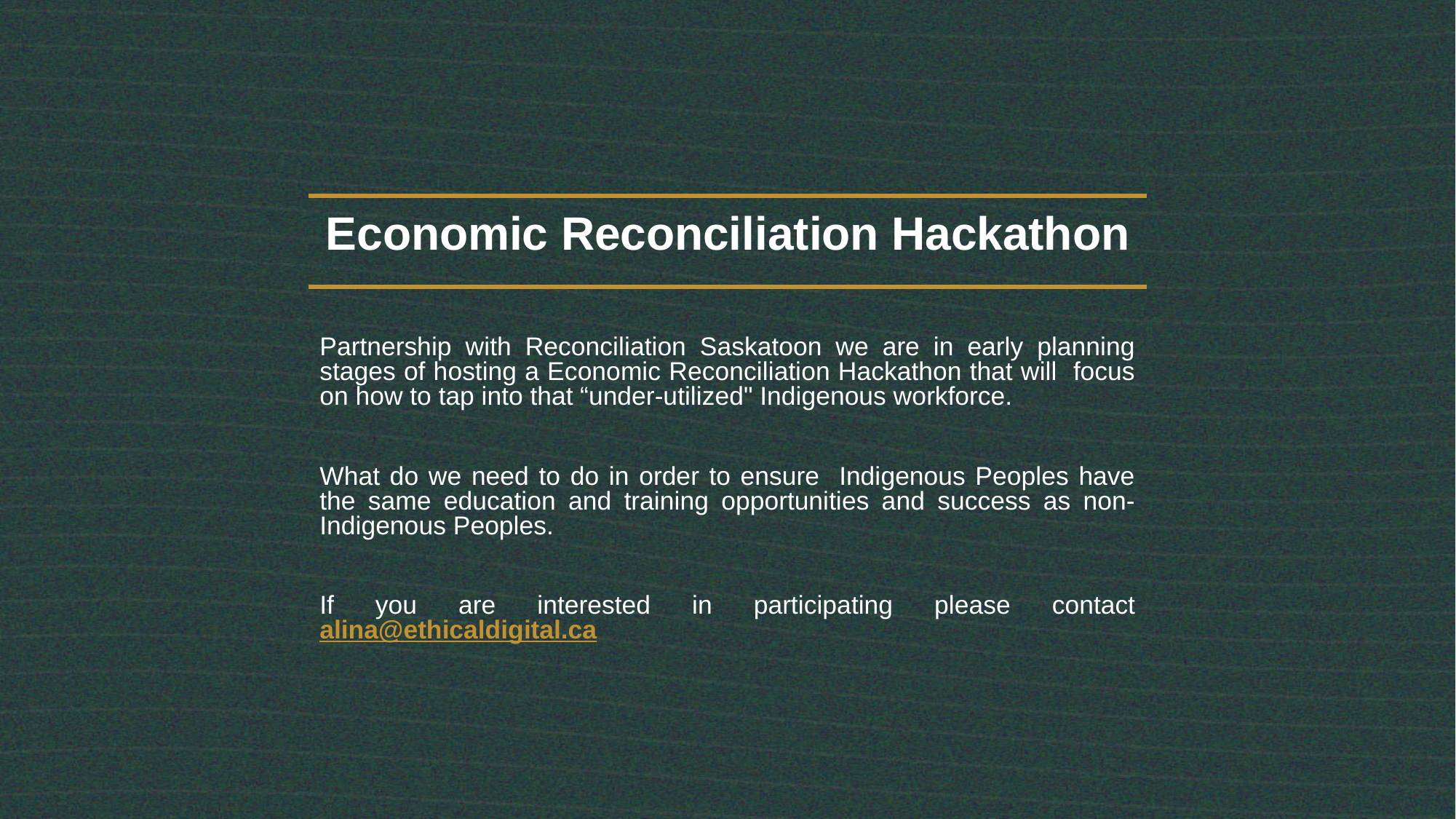

Economic Reconciliation Hackathon
Partnership with Reconciliation Saskatoon we are in early planning stages of hosting a Economic Reconciliation Hackathon that will  focus on how to tap into that “under-utilized" Indigenous workforce.

What do we need to do in order to ensure  Indigenous Peoples have the same education and training opportunities and success as non-Indigenous Peoples.

If you are interested in participating please contact alina@ethicaldigital.ca